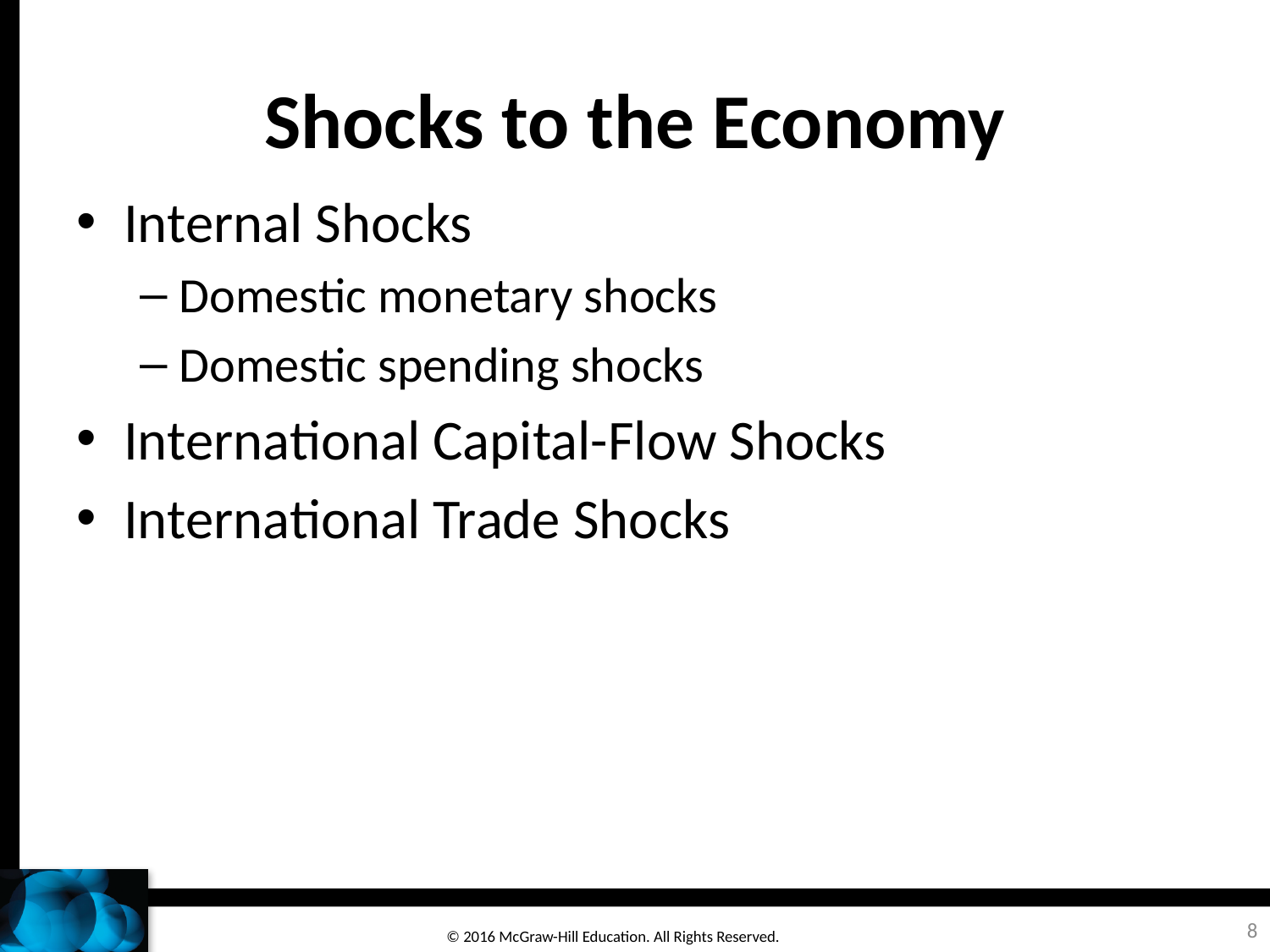

# Shocks to the Economy
Internal Shocks
Domestic monetary shocks
Domestic spending shocks
International Capital-Flow Shocks
International Trade Shocks
8
© 2016 McGraw-Hill Education. All Rights Reserved.